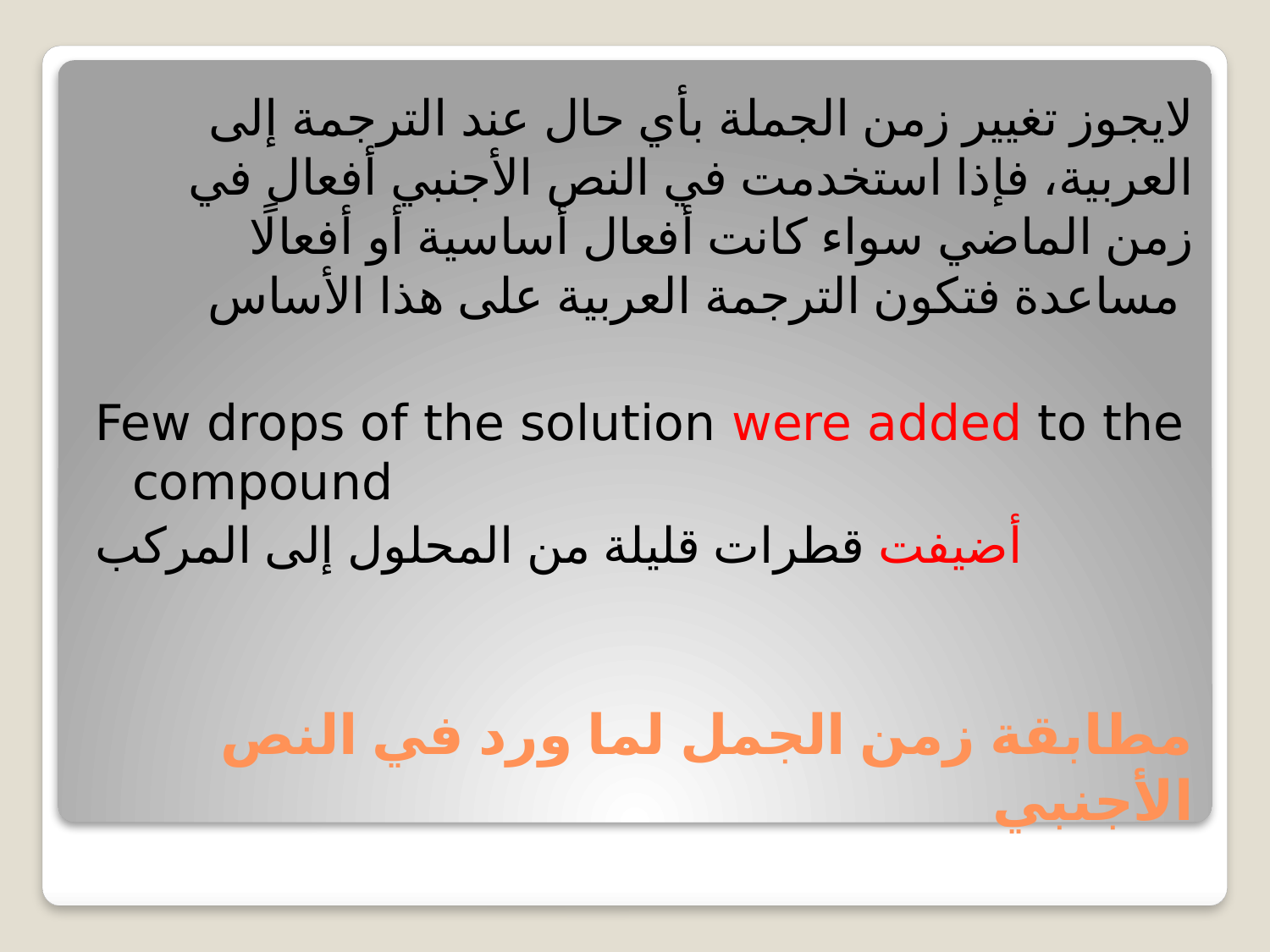

لايجوز تغيير زمن الجملة بأي حال عند الترجمة إلى العربية، فإذا استخدمت في النص الأجنبي أفعال في زمن الماضي سواء كانت أفعال أساسية أو أفعالًا مساعدة فتكون الترجمة العربية على هذا الأساس

Few drops of the solution were added to the compound
أضيفت قطرات قليلة من المحلول إلى المركب

# مطابقة زمن الجمل لما ورد في النص الأجنبي